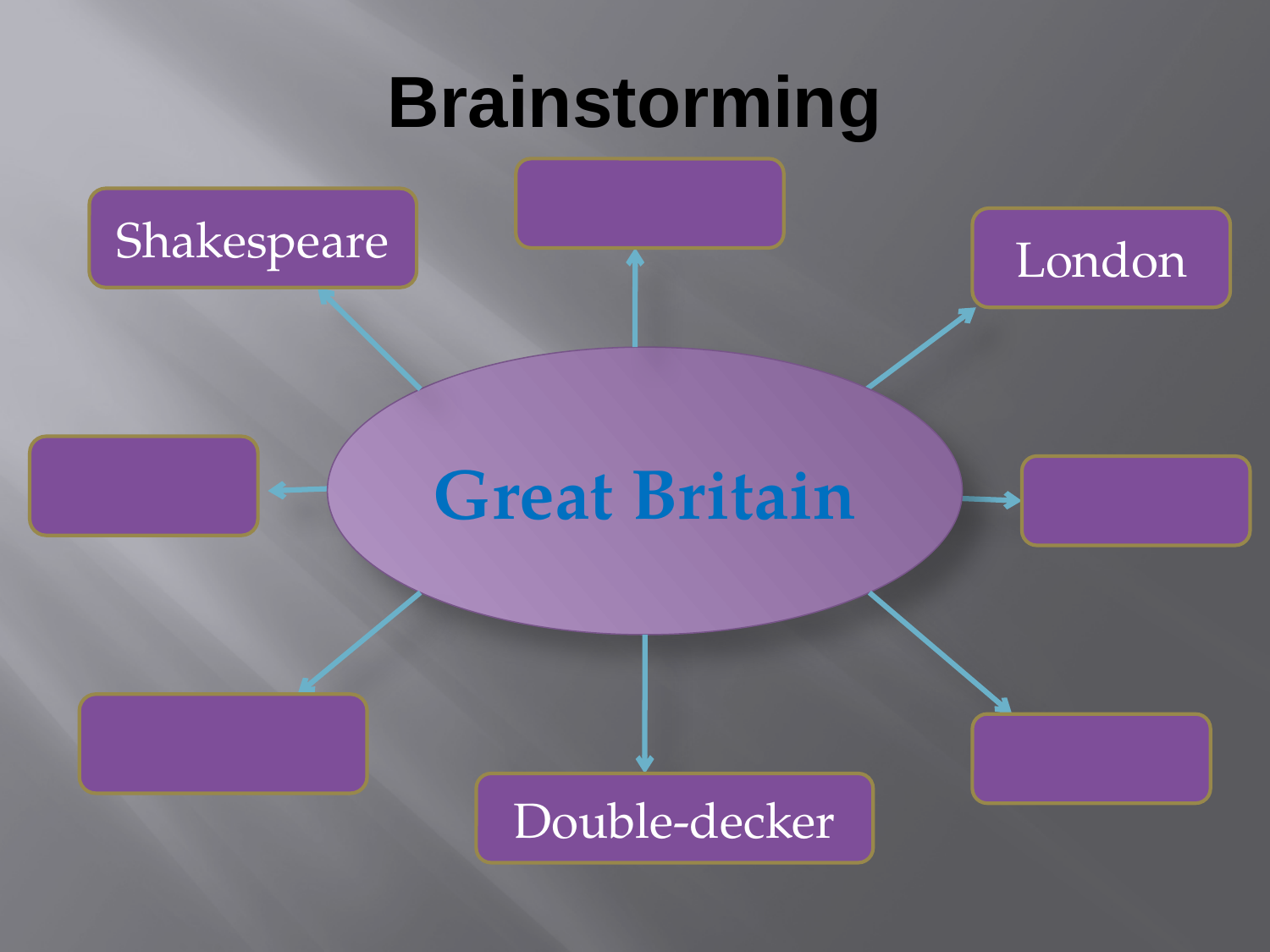

# Brainstorming

Shakespeare
London
Great Britain

Double-decker